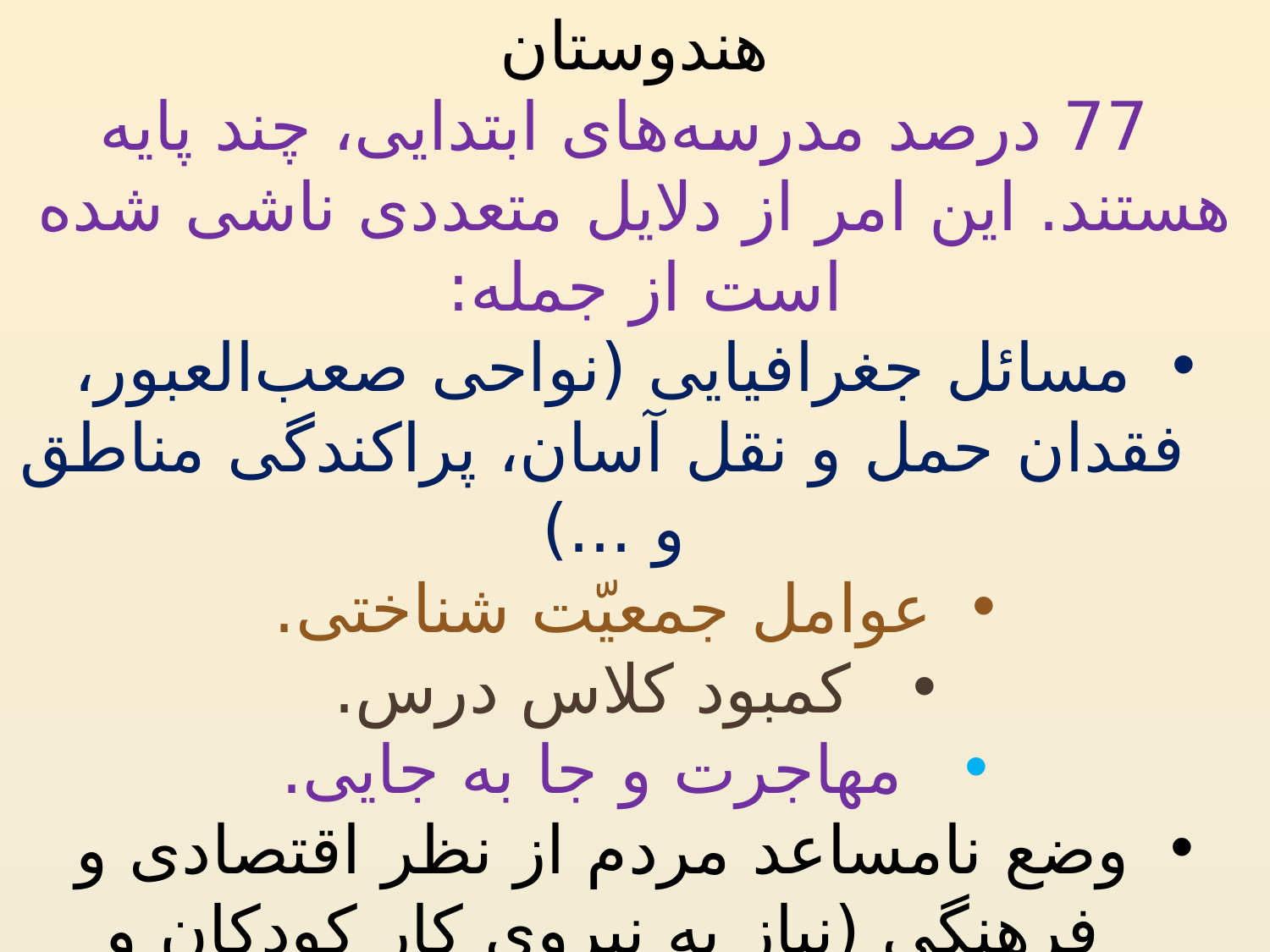

هندوستان
 77 درصد مدرسه‌های ابتدایی، چند پایه هستند. این امر از دلایل متعددی ناشی شده است از جمله:
مسائل جغرافیایی (نواحی صعب‌العبور، فقدان حمل و نقل آسان، پراکندگی مناطق و ...)
عوامل جمعیّت شناختی.
 کمبود کلاس درس.
 مهاجرت و جا به جایی.
وضع نامساعد مردم از نظر اقتصادی و فرهنگی (نیاز به نیروی کار کودکان و ضروری ندانستن آموزش دخترانه).
(دفتر مدیریّت یونسکو،1998)